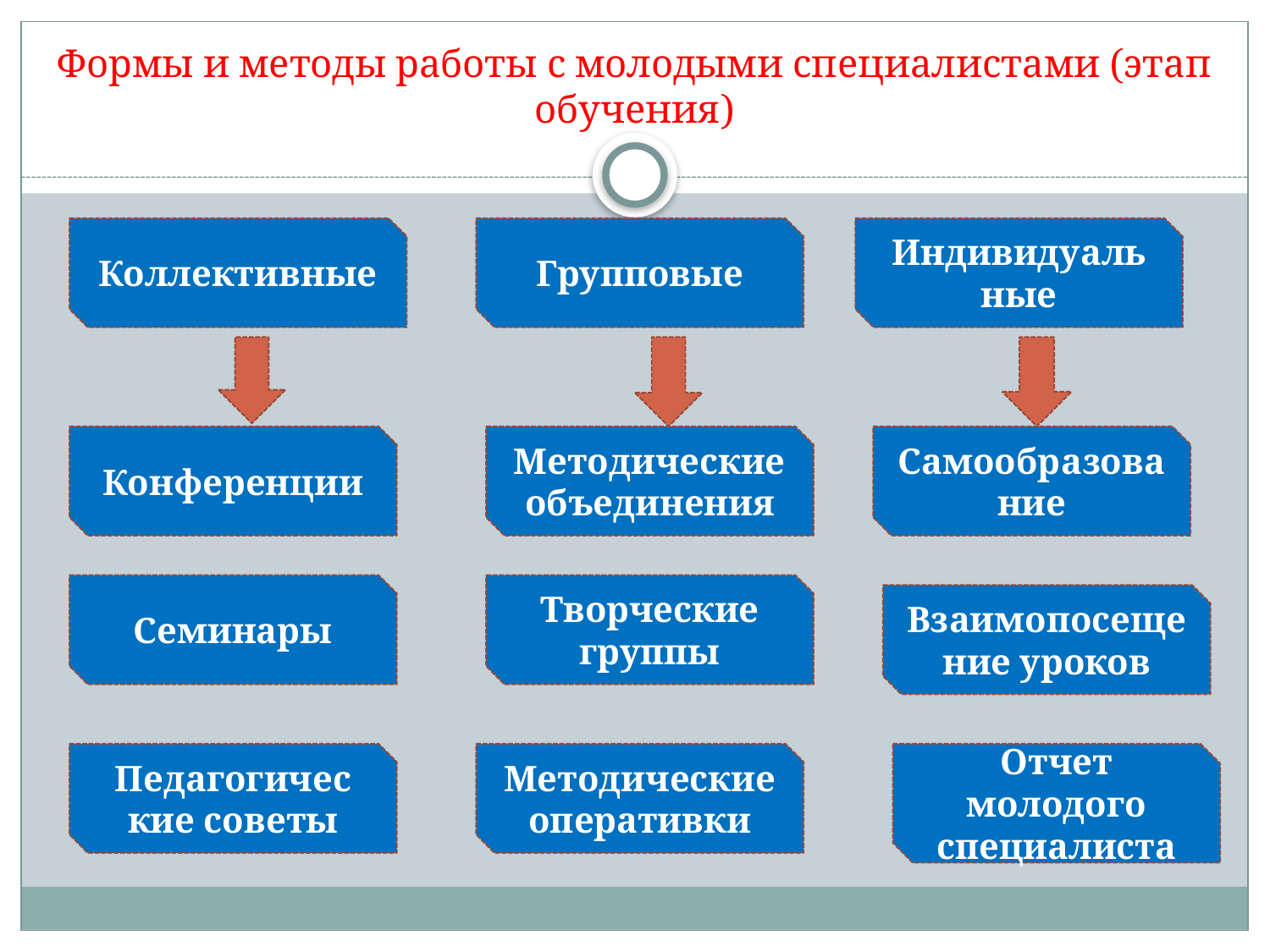

# Формы и методы работы с молодыми специалистами (этап обучения)
Коллективные
Групповые
Индивидуаль
ные

Конференции
Методические объединения
Самообразование
Семинары
Творческие группы
Взаимопосещение уроков
Педагогичес
кие советы
Методические оперативки
Отчет молодого специалиста